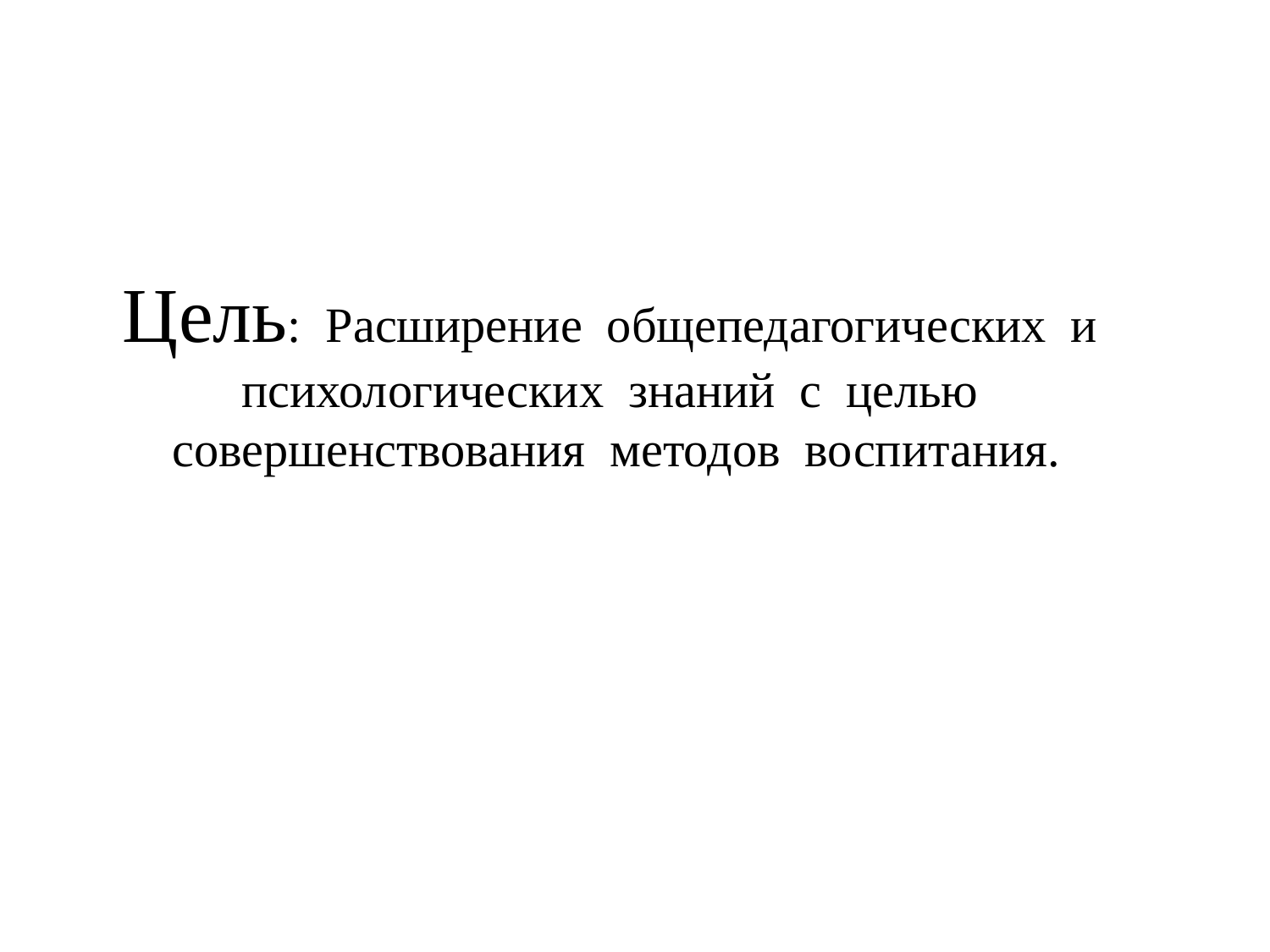

# Цель:  Расширение  общепедагогических  и  психологических  знаний  с  целью  совершенствования  методов  воспитания.